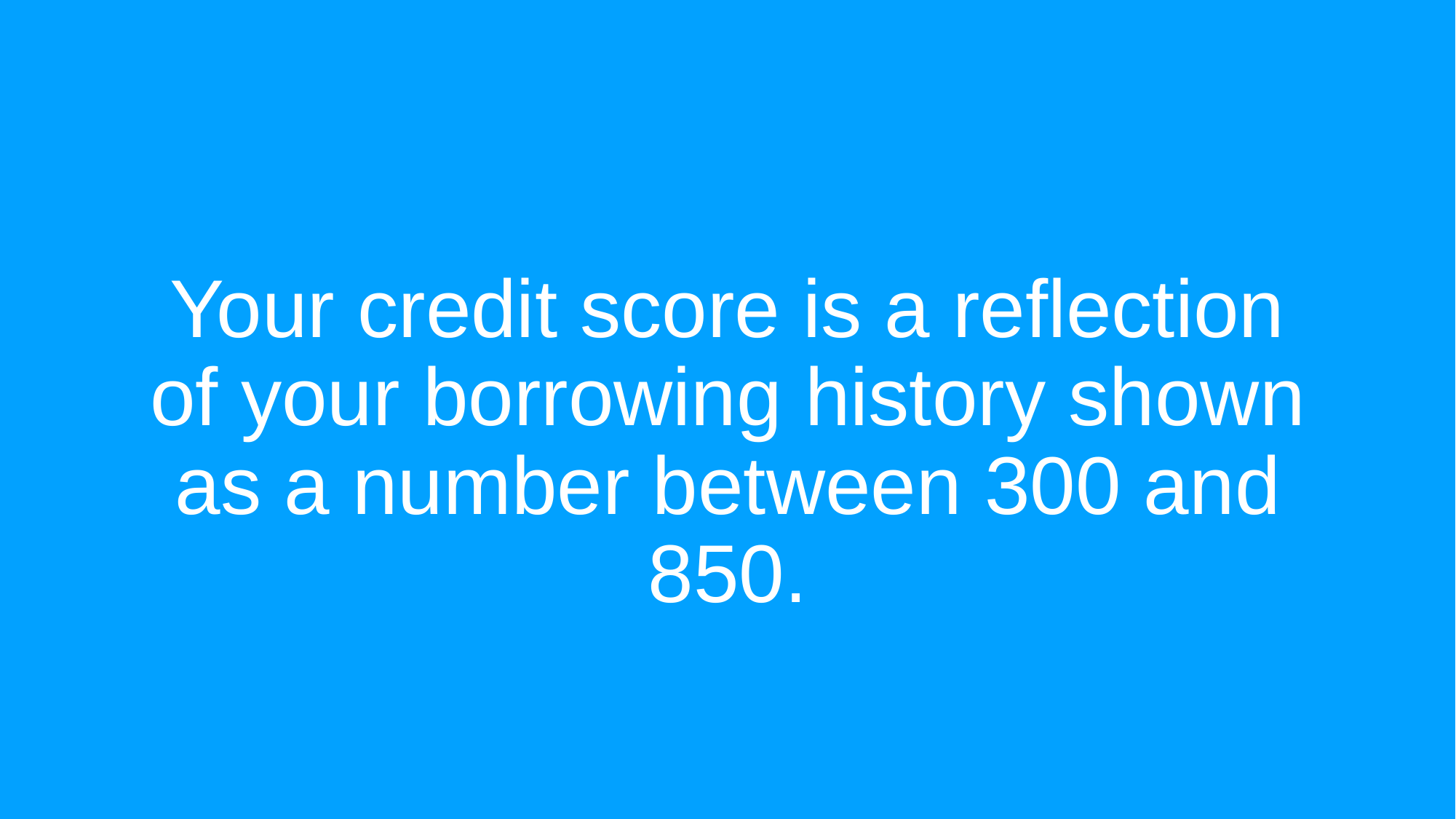

Your credit score is a reflection of your borrowing history shown as a number between 300 and 850.